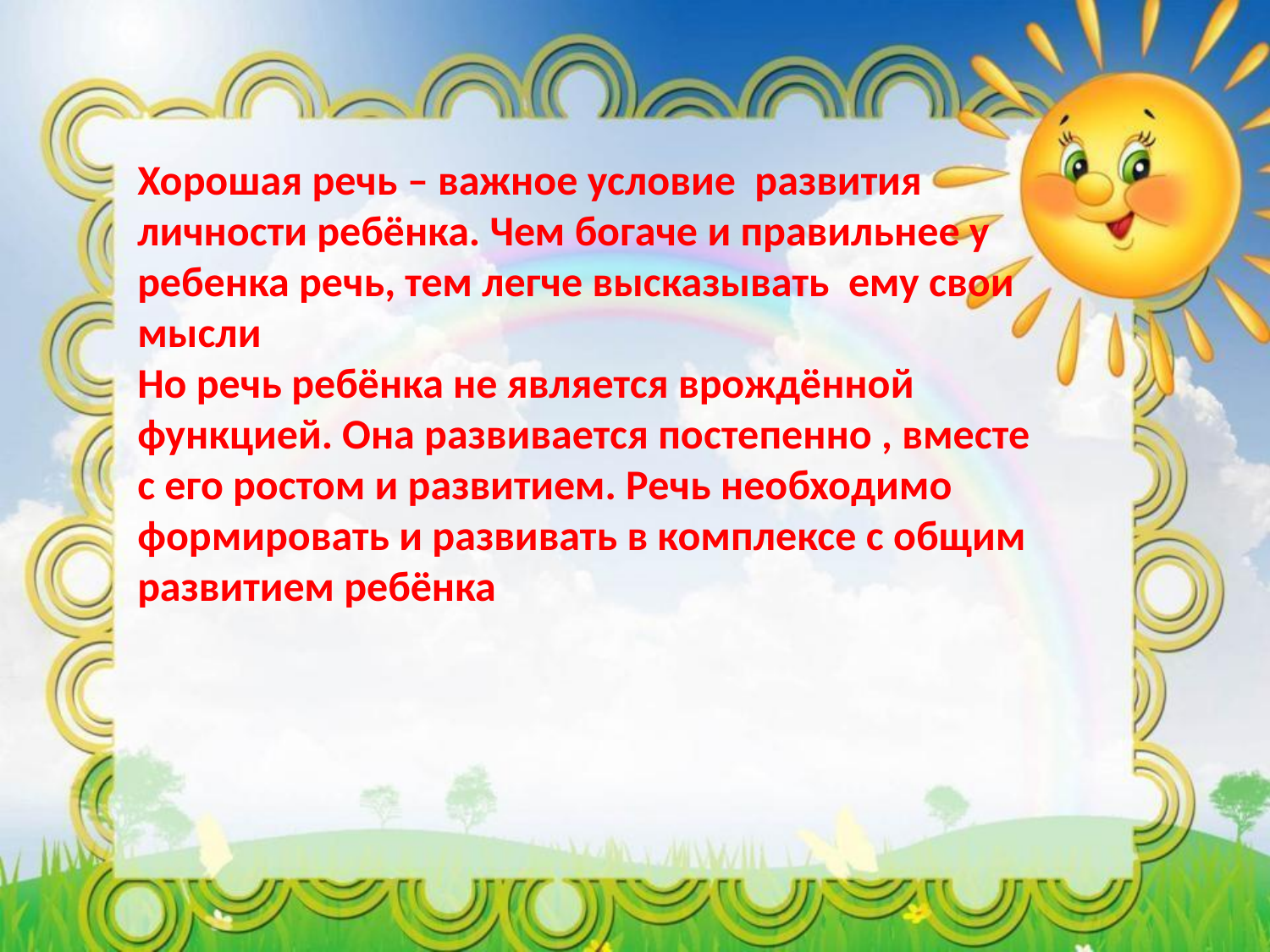

Хорошая речь – важное условие  развития личности ребёнка. Чем богаче и правильнее у ребенка речь, тем легче высказывать  ему свои мысли
Но речь ребёнка не является врождённой функцией. Она развивается постепенно , вместе с его ростом и развитием. Речь необходимо формировать и развивать в комплексе с общим развитием ребёнка